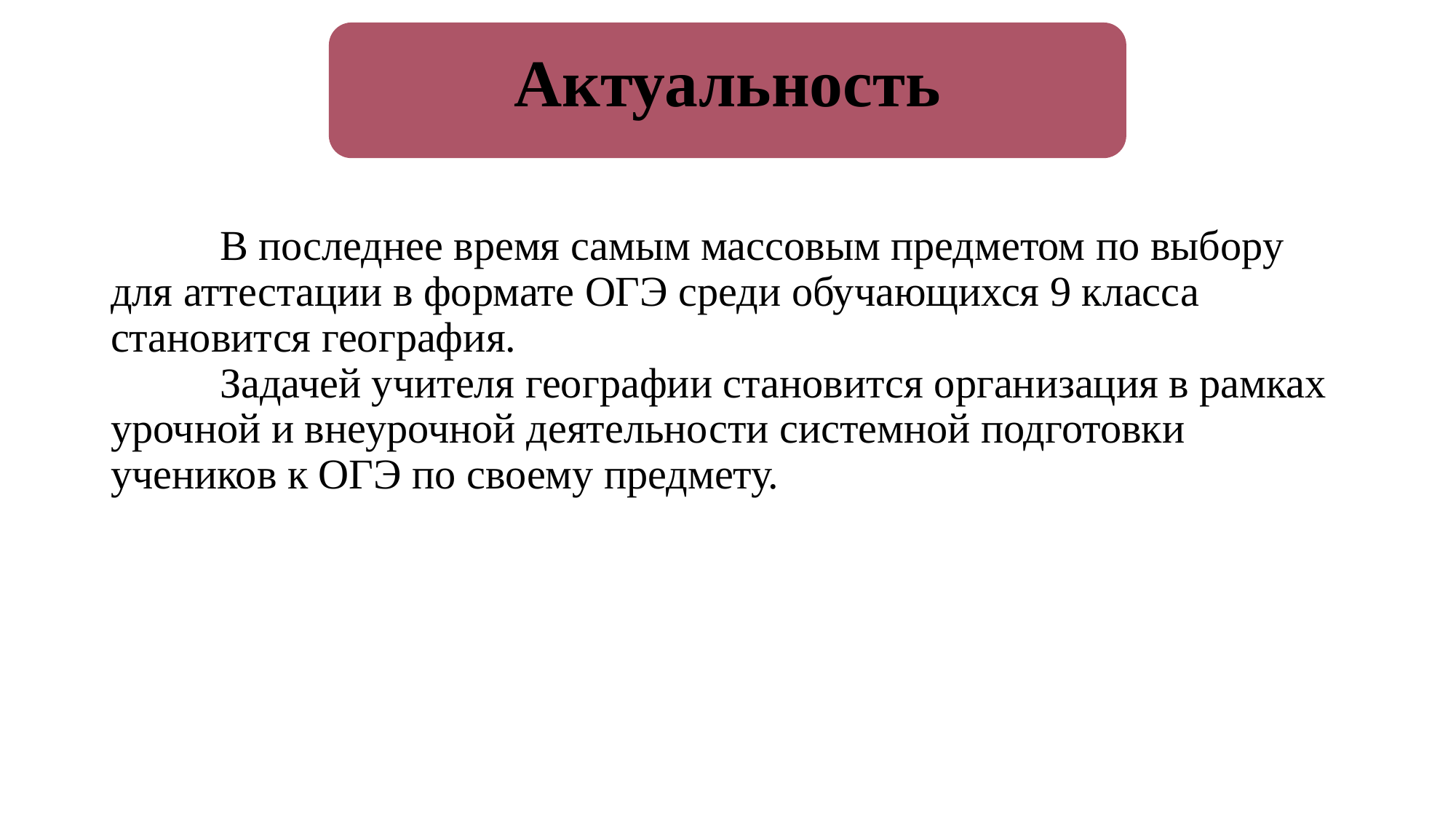

Актуальность
	В последнее время самым массовым предметом по выбору для аттестации в формате ОГЭ среди обучающихся 9 класса становится география.
	Задачей учителя географии становится организация в рамках урочной и внеурочной деятельности системной подготовки учеников к ОГЭ по своему предмету.